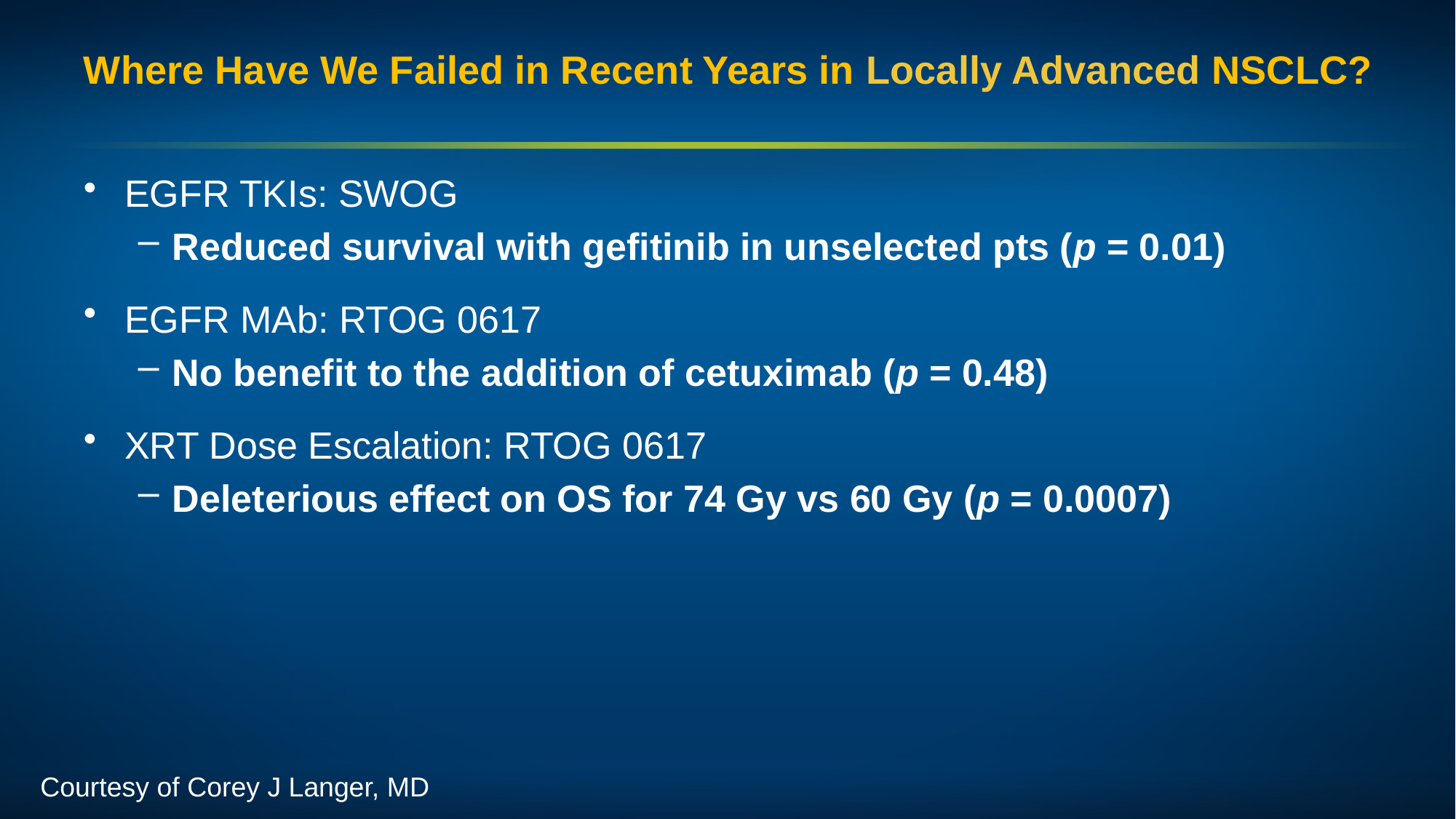

# Where Have We Failed in Recent Years in Locally Advanced NSCLC?
EGFR TKIs: SWOG
Reduced survival with gefitinib in unselected pts (p = 0.01)
EGFR MAb: RTOG 0617
No benefit to the addition of cetuximab (p = 0.48)
XRT Dose Escalation: RTOG 0617
Deleterious effect on OS for 74 Gy vs 60 Gy (p = 0.0007)

Courtesy of Corey J Langer, MD